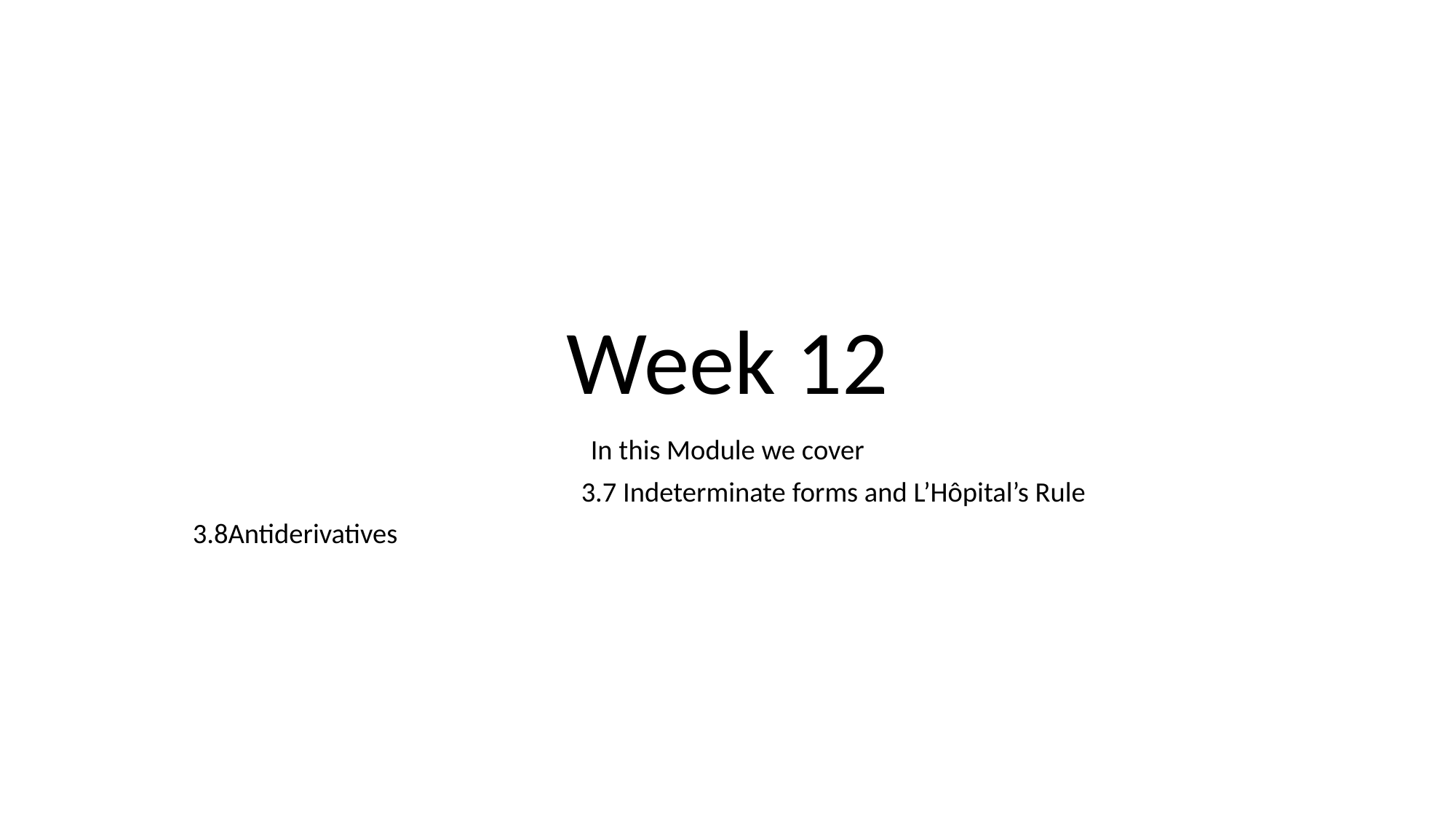

# Week 12
In this Module we cover
                                                             3.7 Indeterminate forms and L’Hôpital’s Rule
3.8Antiderivatives